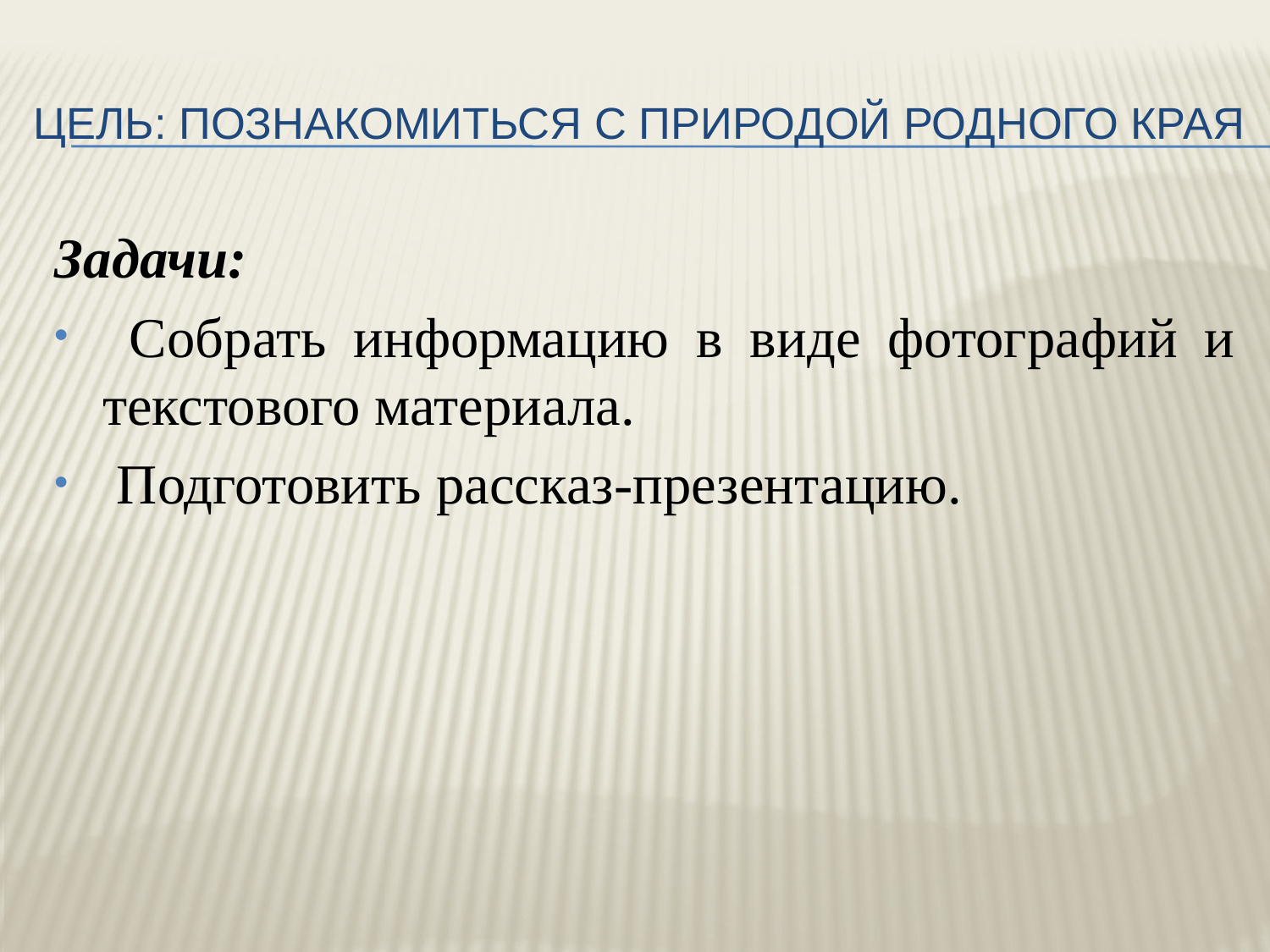

# Цель: Познакомиться с природой родного края
Задачи:
 Собрать информацию в виде фотографий и текстового материала.
 Подготовить рассказ-презентацию.